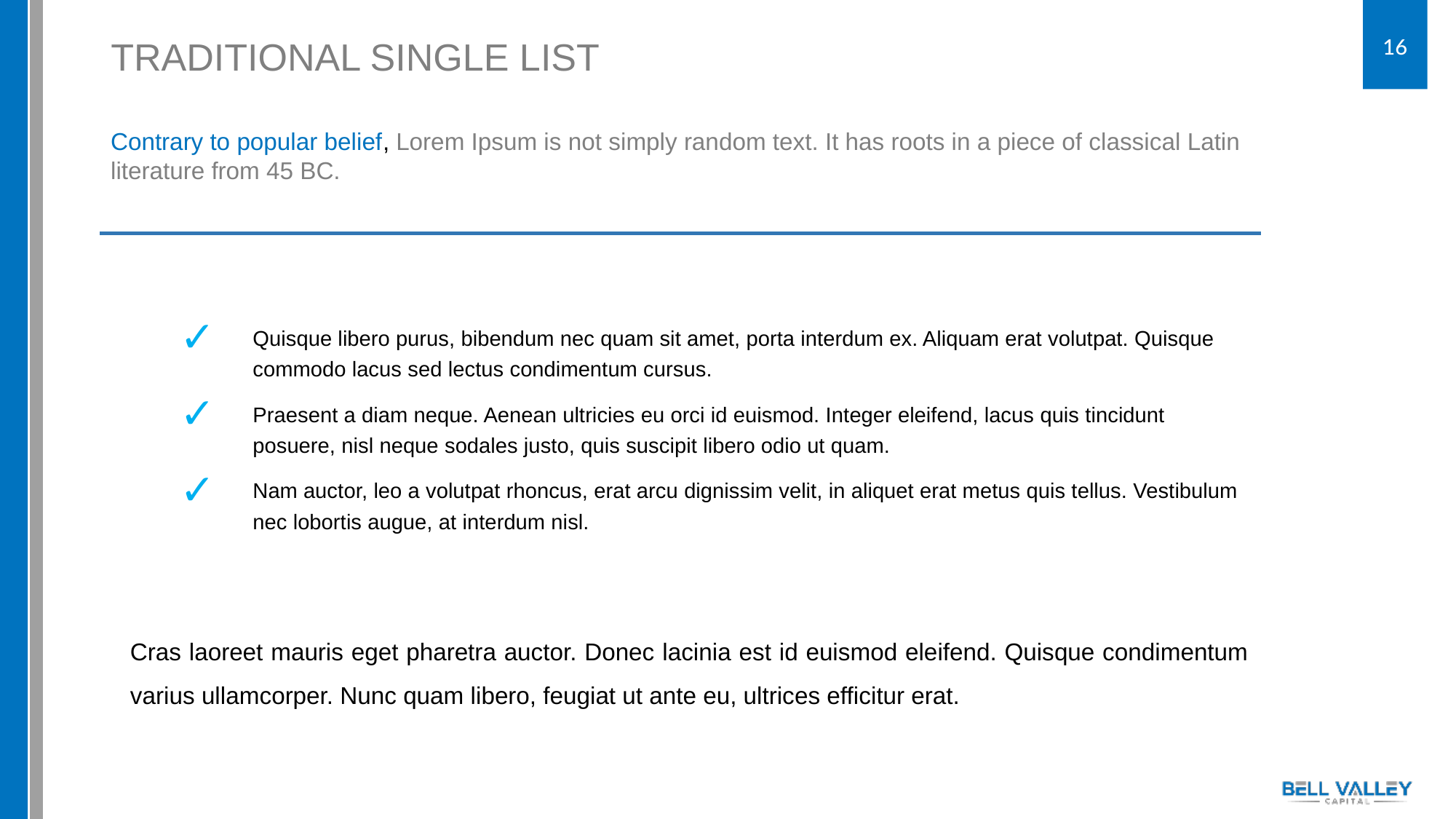

16
# Traditional single list
Contrary to popular belief, Lorem Ipsum is not simply random text. It has roots in a piece of classical Latin literature from 45 BC.
Quisque libero purus, bibendum nec quam sit amet, porta interdum ex. Aliquam erat volutpat. Quisque commodo lacus sed lectus condimentum cursus.
Praesent a diam neque. Aenean ultricies eu orci id euismod. Integer eleifend, lacus quis tincidunt posuere, nisl neque sodales justo, quis suscipit libero odio ut quam.
Nam auctor, leo a volutpat rhoncus, erat arcu dignissim velit, in aliquet erat metus quis tellus. Vestibulum nec lobortis augue, at interdum nisl.
Cras laoreet mauris eget pharetra auctor. Donec lacinia est id euismod eleifend. Quisque condimentum varius ullamcorper. Nunc quam libero, feugiat ut ante eu, ultrices efficitur erat.